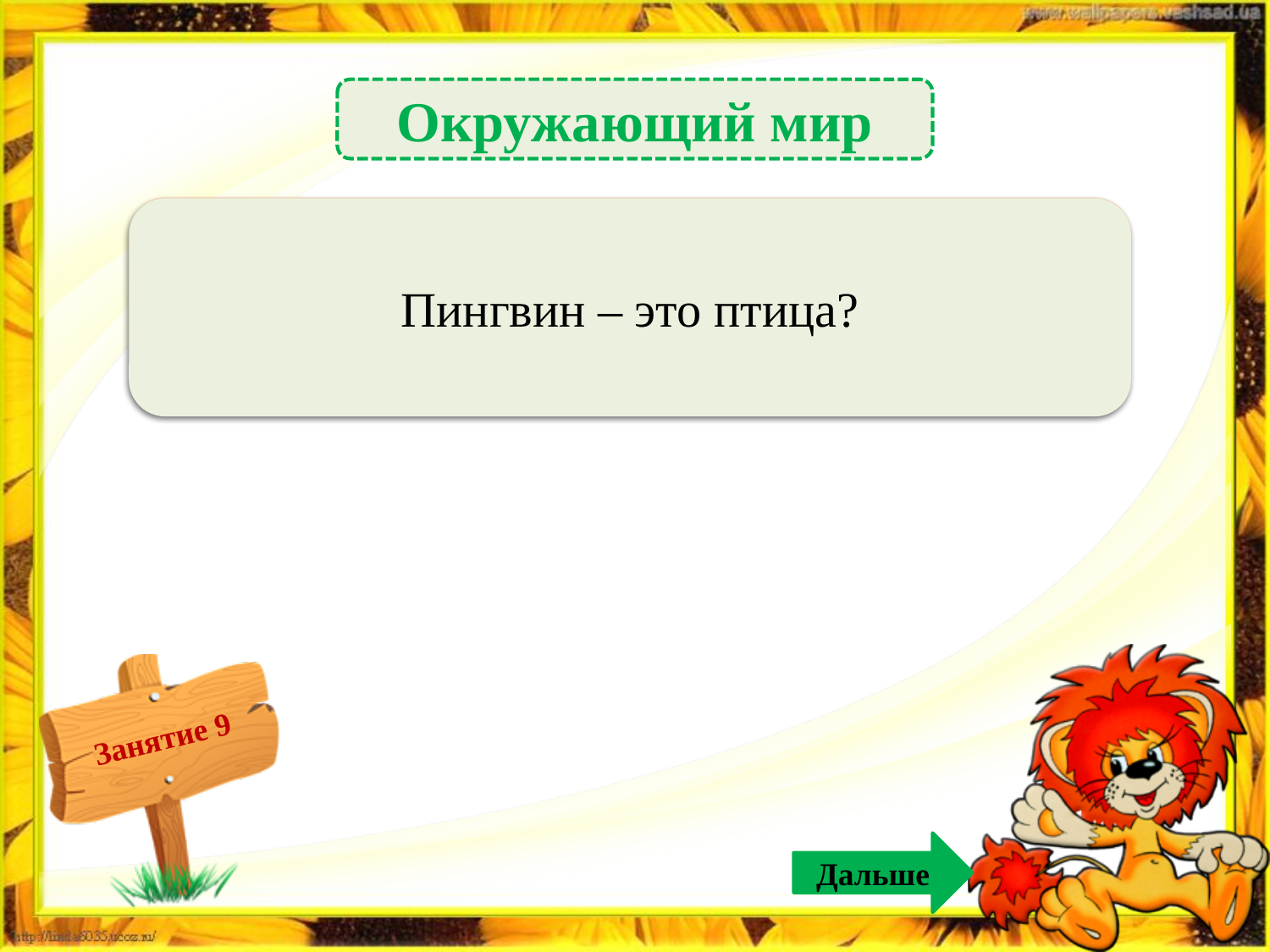

Окружающий мир
 Да – 1б.
Пингвин – это птица?

Дальше